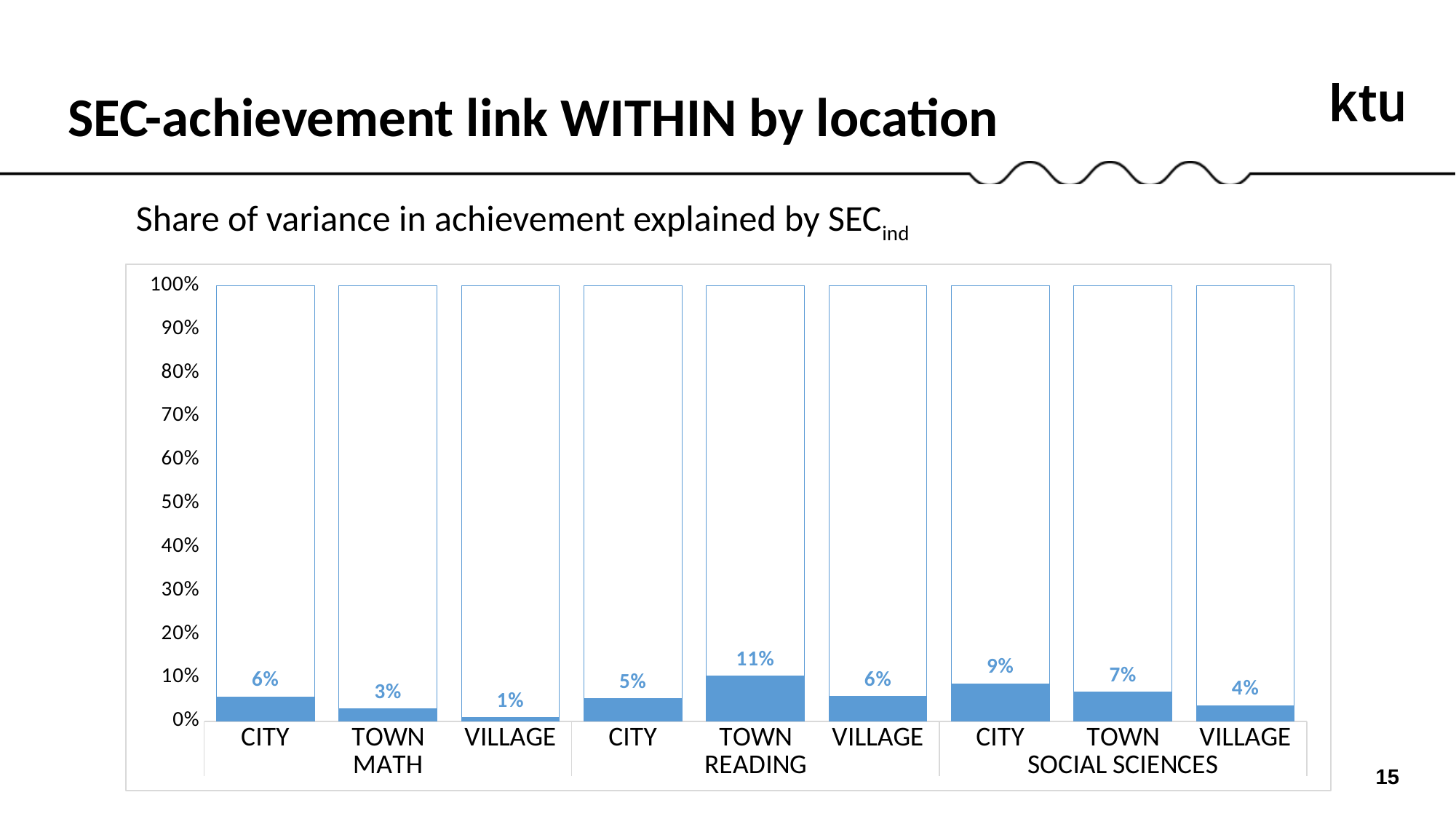

SEC-achievement link WITHIN by location
Share of variance in achievement explained by SECind

### Chart

| Category | INDIVIDUAL | TOTA |
|---|---|---|
| CITY | 0.057 | 1.0 |
| TOWN | 0.03 | 1.0 |
| VILLAGE | 0.009 | 1.0 |
| CITY | 0.053 | 1.0 |
| TOWN | 0.105 | 1.0 |
| VILLAGE | 0.058 | 1.0 |
| CITY | 0.087 | 1.0 |
| TOWN | 0.068 | 1.0 |
| VILLAGE | 0.037 | 1.0 |